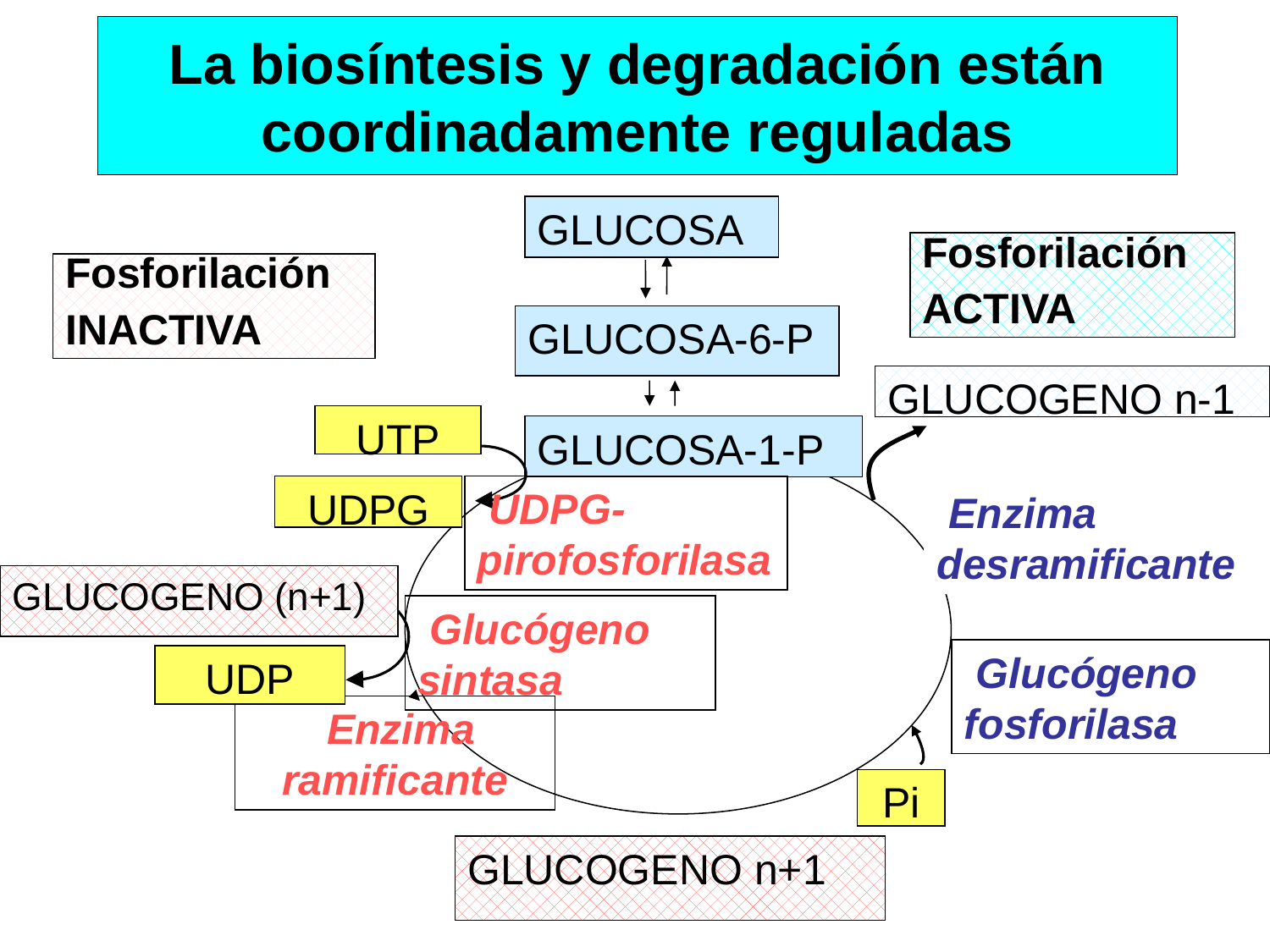

# La biosíntesis y degradación están coordinadamente reguladas
GLUCOSA
Fosforilación
ACTIVA
Fosforilación
INACTIVA

GLUCOSA-6-P
GLUCOGENO n-1

UTP
GLUCOSA-1-P

UDPG
 UDPG-pirofosforilasa
 Enzima desramificante
GLUCOGENO (n+1)

 Glucógeno sintasa
 Glucógeno fosforilasa
UDP
 Enzima ramificante

Pi
GLUCOGENO n+1